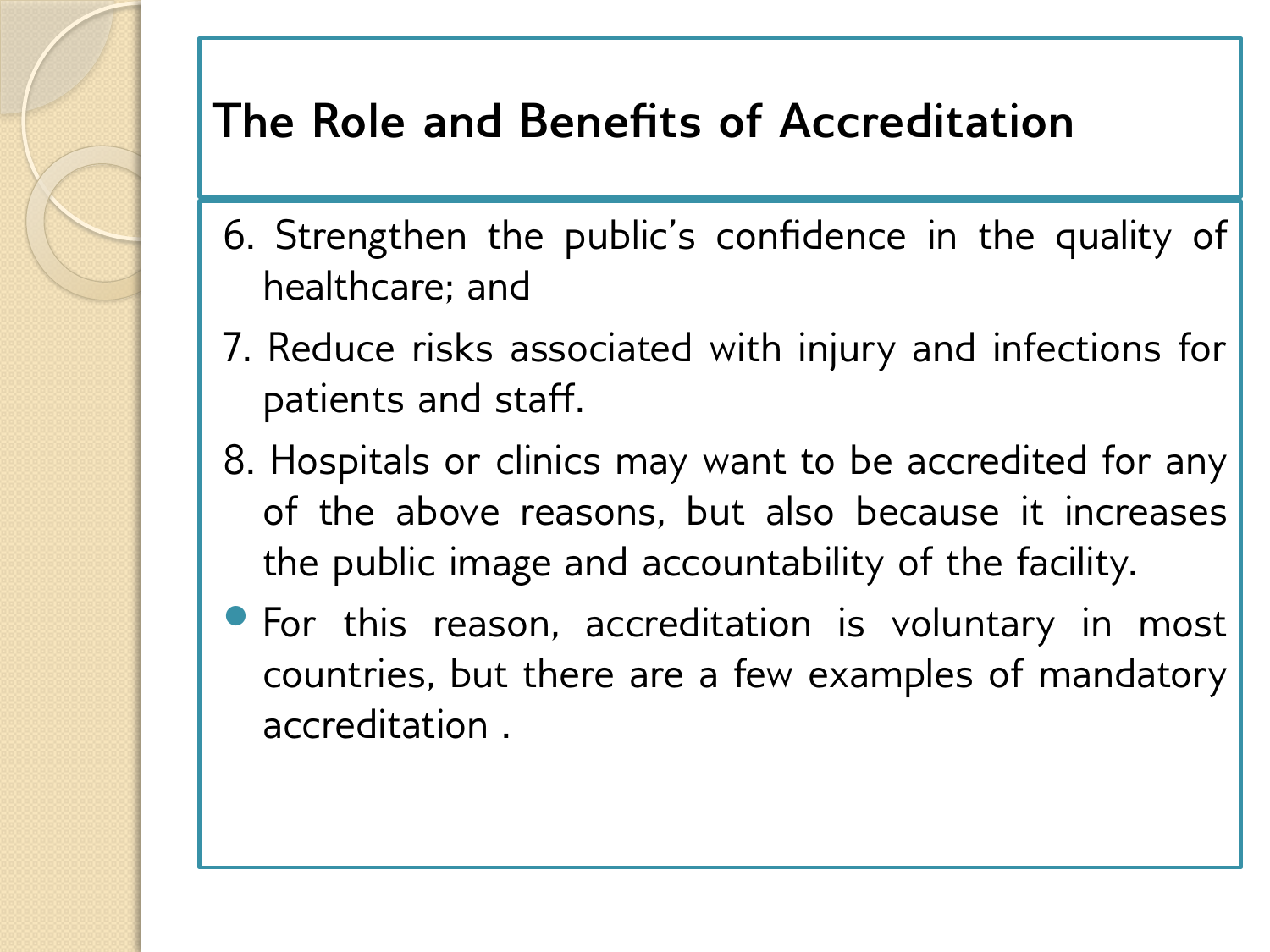

# The Role and Benefits of Accreditation
6. Strengthen the public’s confidence in the quality of healthcare; and
7. Reduce risks associated with injury and infections for patients and staff.
8. Hospitals or clinics may want to be accredited for any of the above reasons, but also because it increases the public image and accountability of the facility.
For this reason, accreditation is voluntary in most countries, but there are a few examples of mandatory accreditation .